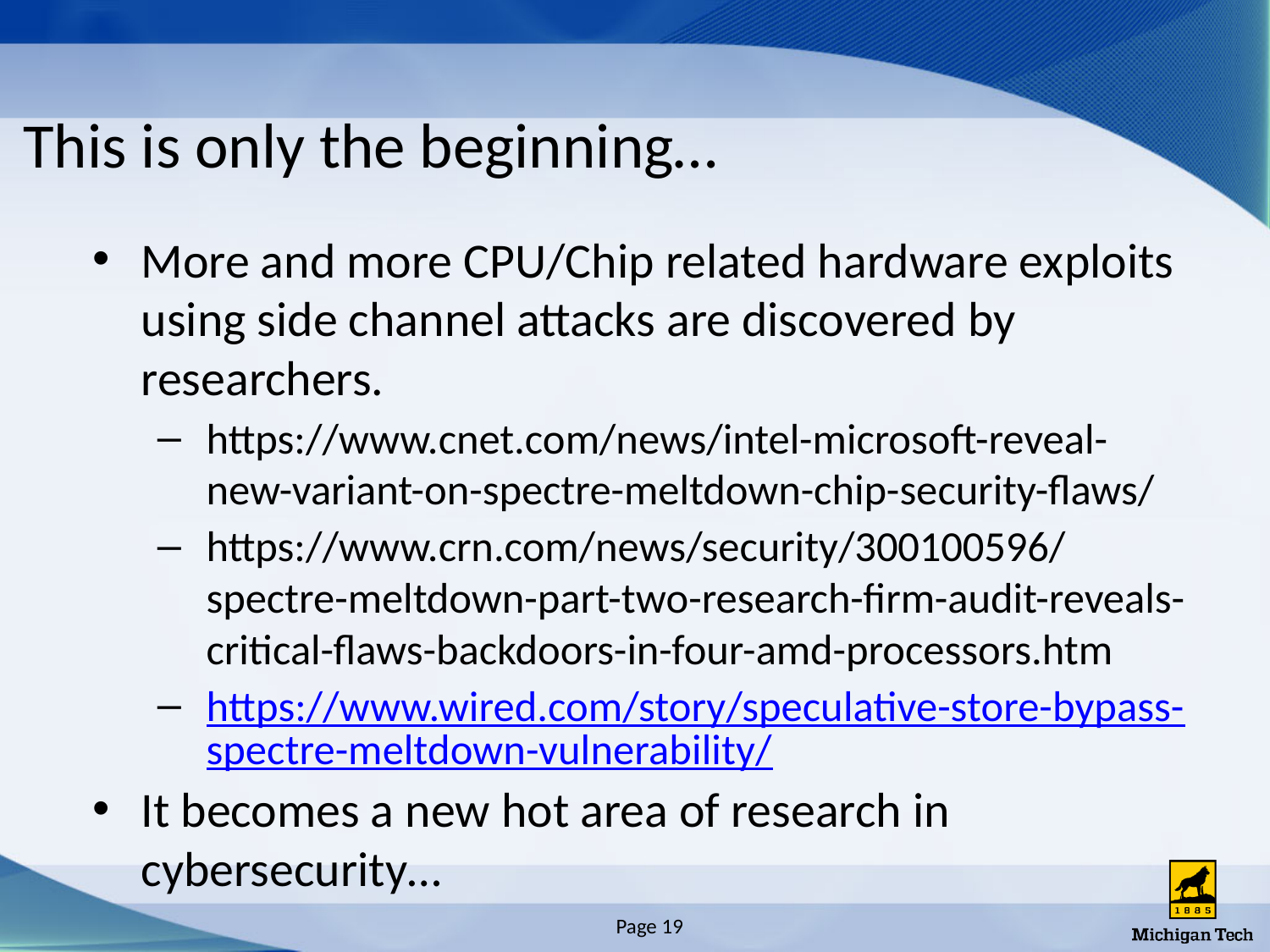

# This is only the beginning…
More and more CPU/Chip related hardware exploits using side channel attacks are discovered by researchers.
https://www.cnet.com/news/intel-microsoft-reveal-new-variant-on-spectre-meltdown-chip-security-flaws/
https://www.crn.com/news/security/300100596/spectre-meltdown-part-two-research-firm-audit-reveals-critical-flaws-backdoors-in-four-amd-processors.htm
https://www.wired.com/story/speculative-store-bypass-spectre-meltdown-vulnerability/
It becomes a new hot area of research in cybersecurity…